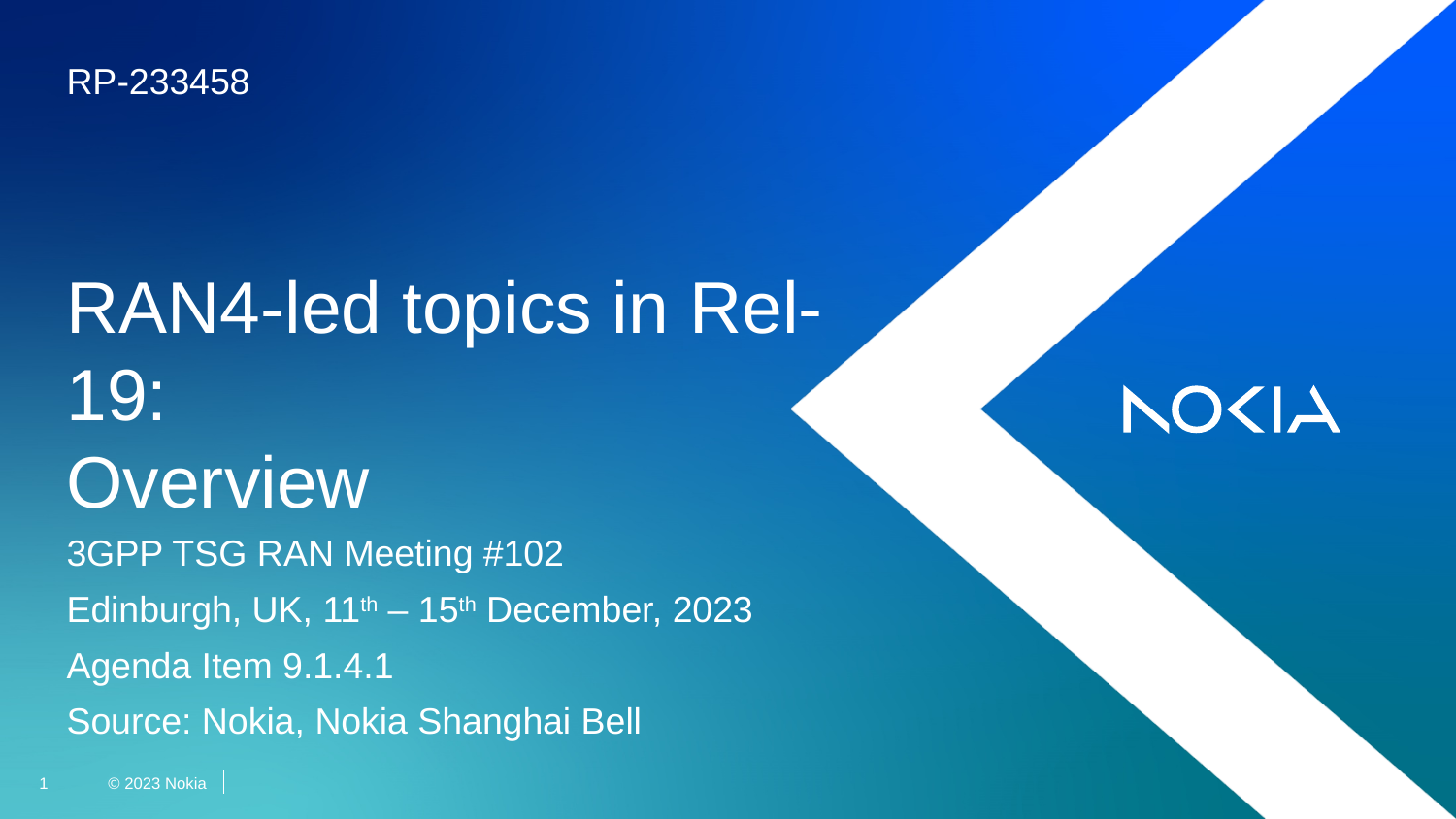

RP-233458
# RAN4-led topics in Rel-19: Overview
3GPP TSG RAN Meeting #102
Edinburgh, UK, 11th – 15th December, 2023
Agenda Item 9.1.4.1
Source: Nokia, Nokia Shanghai Bell